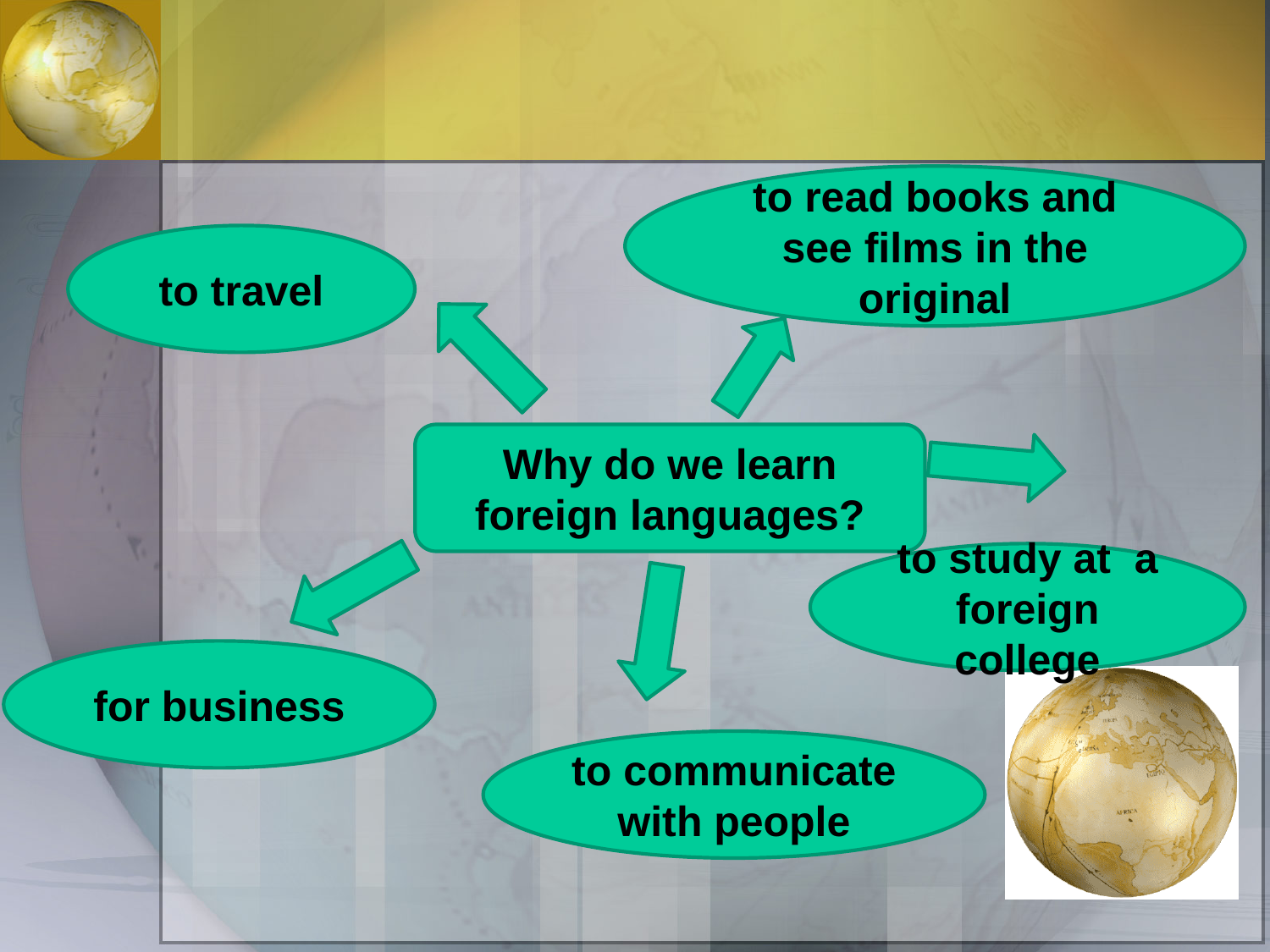

to read books and see films in the original
to travel

Why do we learn foreign languages?

to study at  a foreign college

for business
to communicate with people